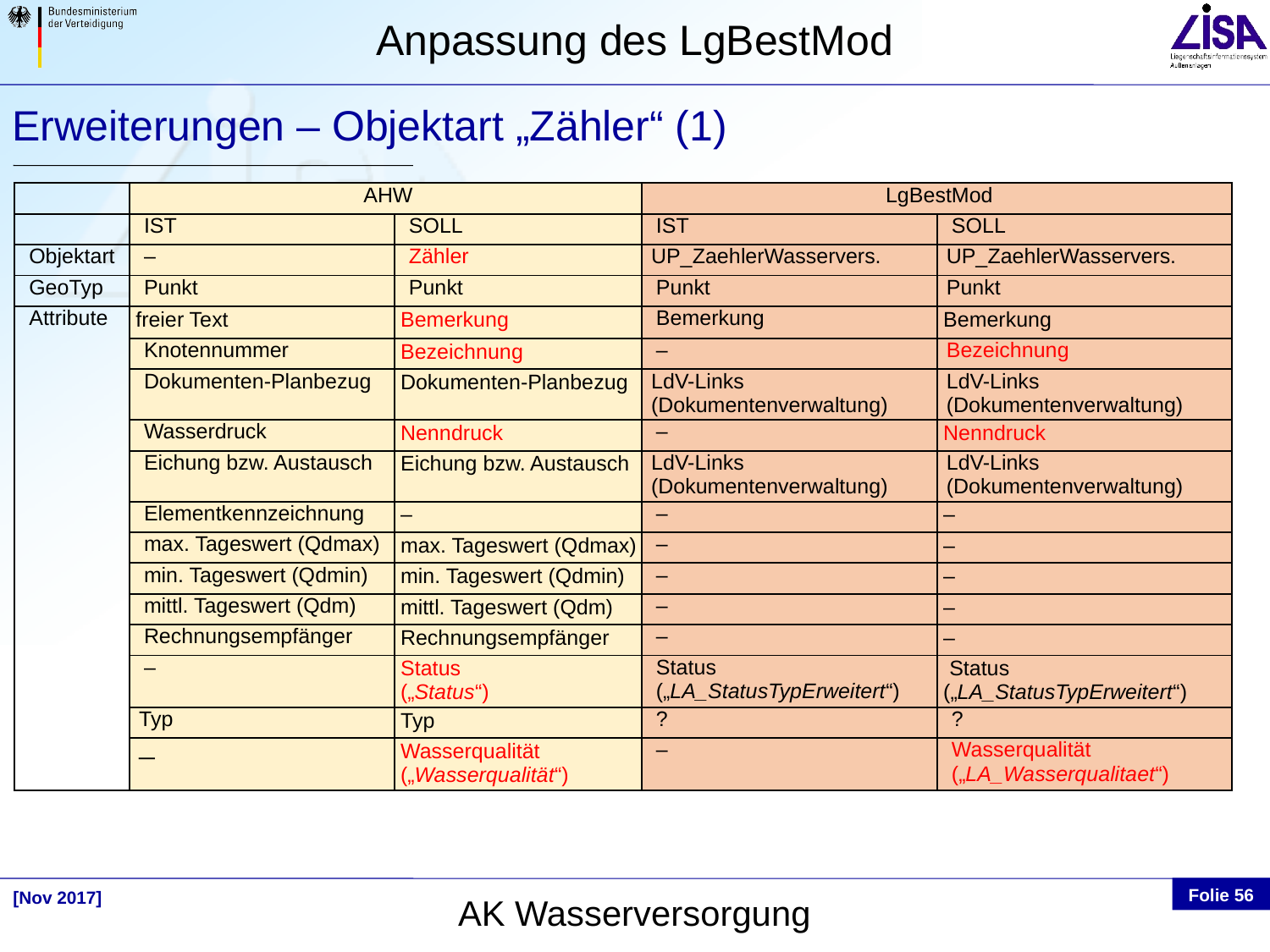

Erweiterungen – Objektart „Zähler“ (1)

|  | AHW |  | LgBestMod |  |
| --- | --- | --- | --- | --- |
|  | IST | SOLL | IST | SOLL |
| Objektart | – | Zähler | UP\_ZaehlerWasservers. | UP\_ZaehlerWasservers. |
| GeoTyp | Punkt | Punkt | Punkt | Punkt |
| Attribute | freier Text | Bemerkung | Bemerkung | Bemerkung |
|  | Knotennummer | Bezeichnung | – | Bezeichnung |
|  | Dokumenten-Planbezug | Dokumenten-Planbezug | LdV-Links (Dokumentenverwaltung) | LdV-Links (Dokumentenverwaltung) |
|  | Wasserdruck | Nenndruck | – | Nenndruck |
|  | Eichung bzw. Austausch | Eichung bzw. Austausch | LdV-Links (Dokumentenverwaltung) | LdV-Links (Dokumentenverwaltung) |
|  | Elementkennzeichnung | – | – | – |
|  | max. Tageswert (Qdmax) | max. Tageswert (Qdmax) | – | – |
|  | min. Tageswert (Qdmin) | min. Tageswert (Qdmin) | – | – |
|  | mittl. Tageswert (Qdm) | mittl. Tageswert (Qdm) | – | – |
|  | Rechnungsempfänger | Rechnungsempfänger | – | – |
|  | – | Status („Status“) | Status („LA\_StatusTypErweitert“) | Status („LA\_StatusTypErweitert“) |
|  | Typ | Typ | ? | ? |
|  | – | Wasserqualität („Wasserqualität“) | – | Wasserqualität („LA\_Wasserqualitaet“) |